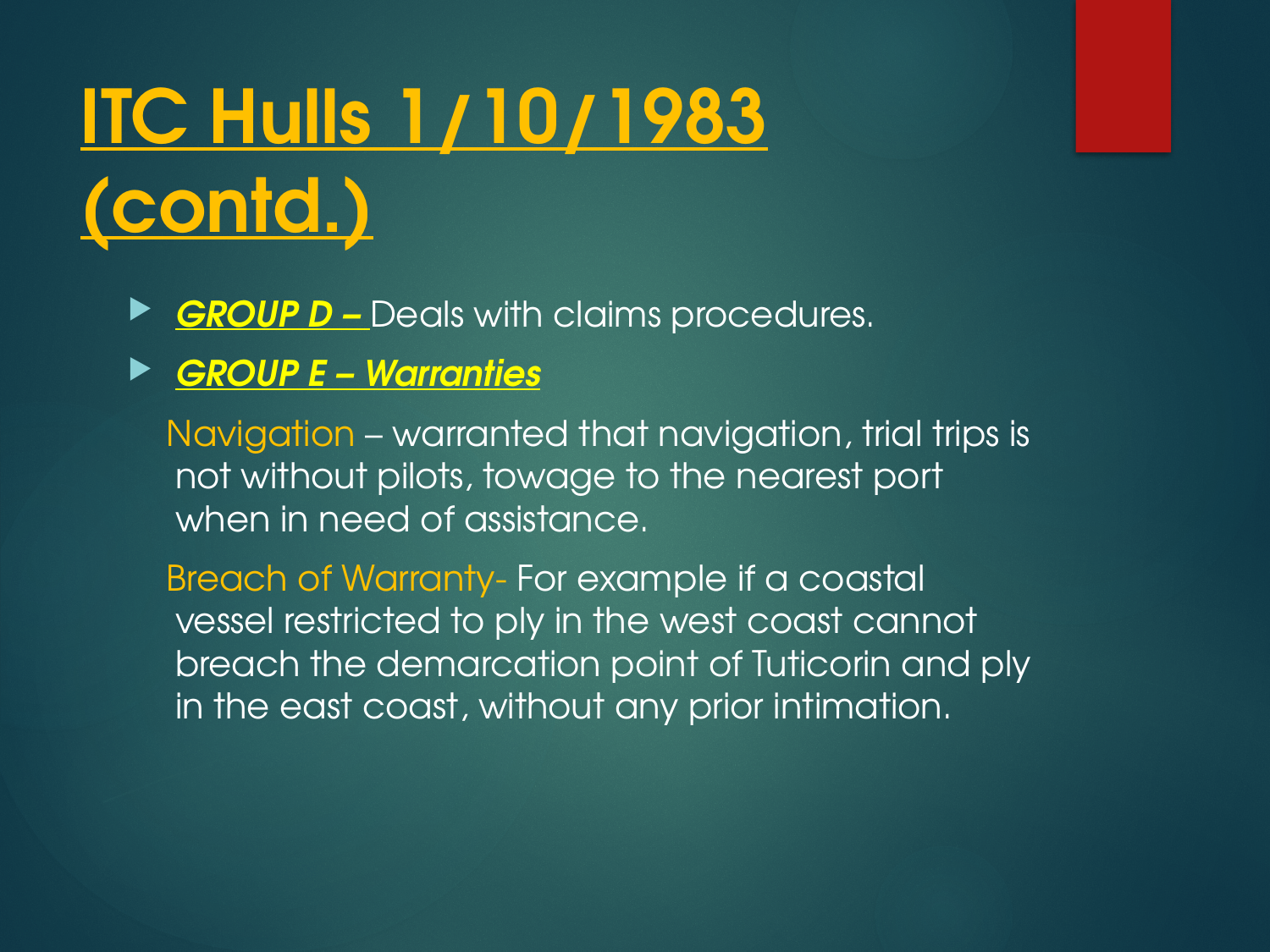

# ITC Hulls 1/10/1983 (contd.)
GROUP D – Deals with claims procedures.
GROUP E – Warranties
    Navigation – warranted that navigation, trial trips is not without pilots, towage to the nearest port when in need of assistance.
    Breach of Warranty- For example if a coastal vessel restricted to ply in the west coast cannot breach the demarcation point of Tuticorin and ply in the east coast, without any prior intimation.